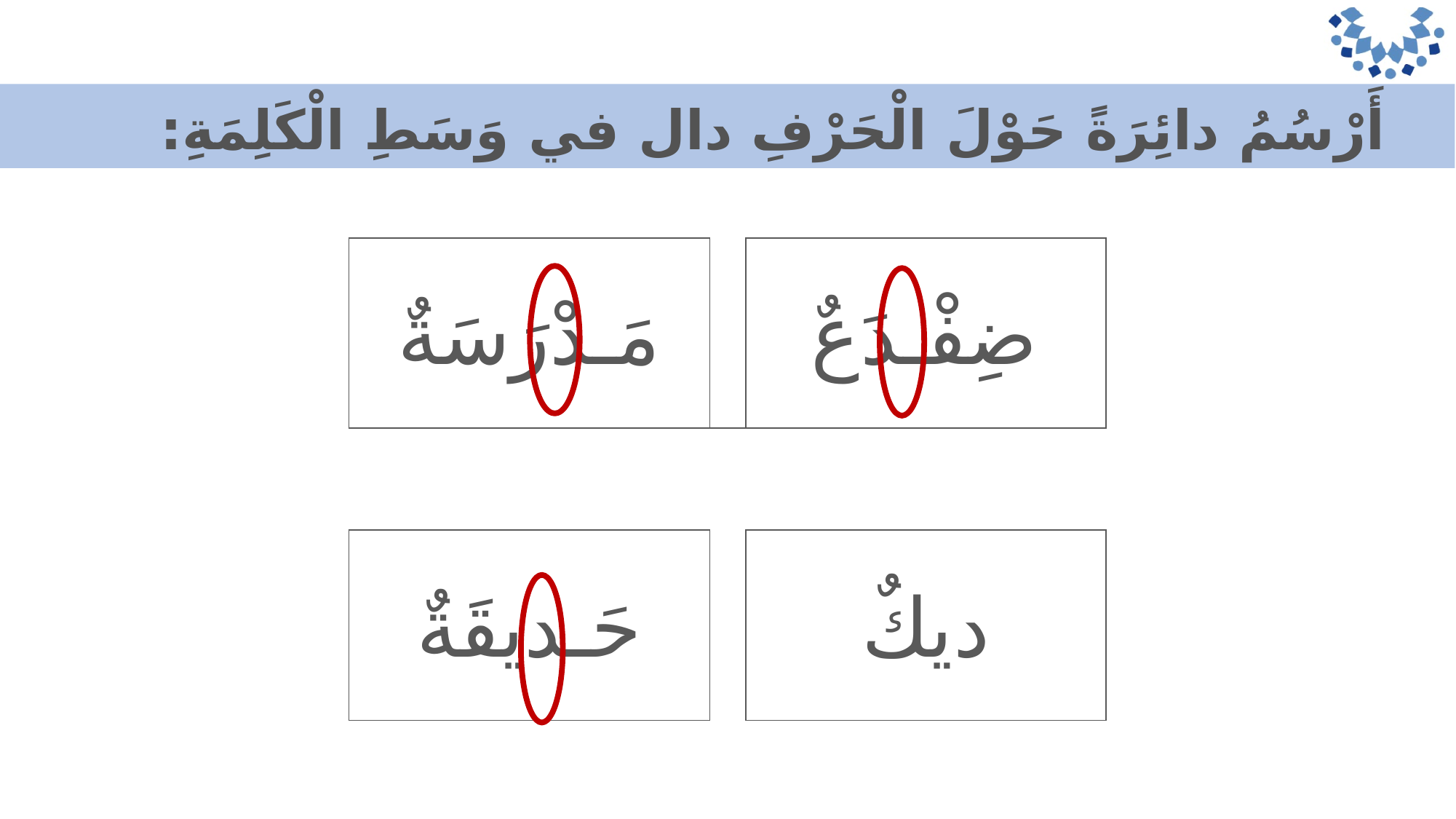

أَرْسُمُ دائِرَةً حَوْلَ الْحَرْفِ دال في وَسَطِ الْكَلِمَةِ:

| مَـدْرَسَةٌ |  | ضِفْـدَعٌ |
| --- | --- | --- |
|  |  |  |
| حَـديقَةٌ |  | ديكٌ |